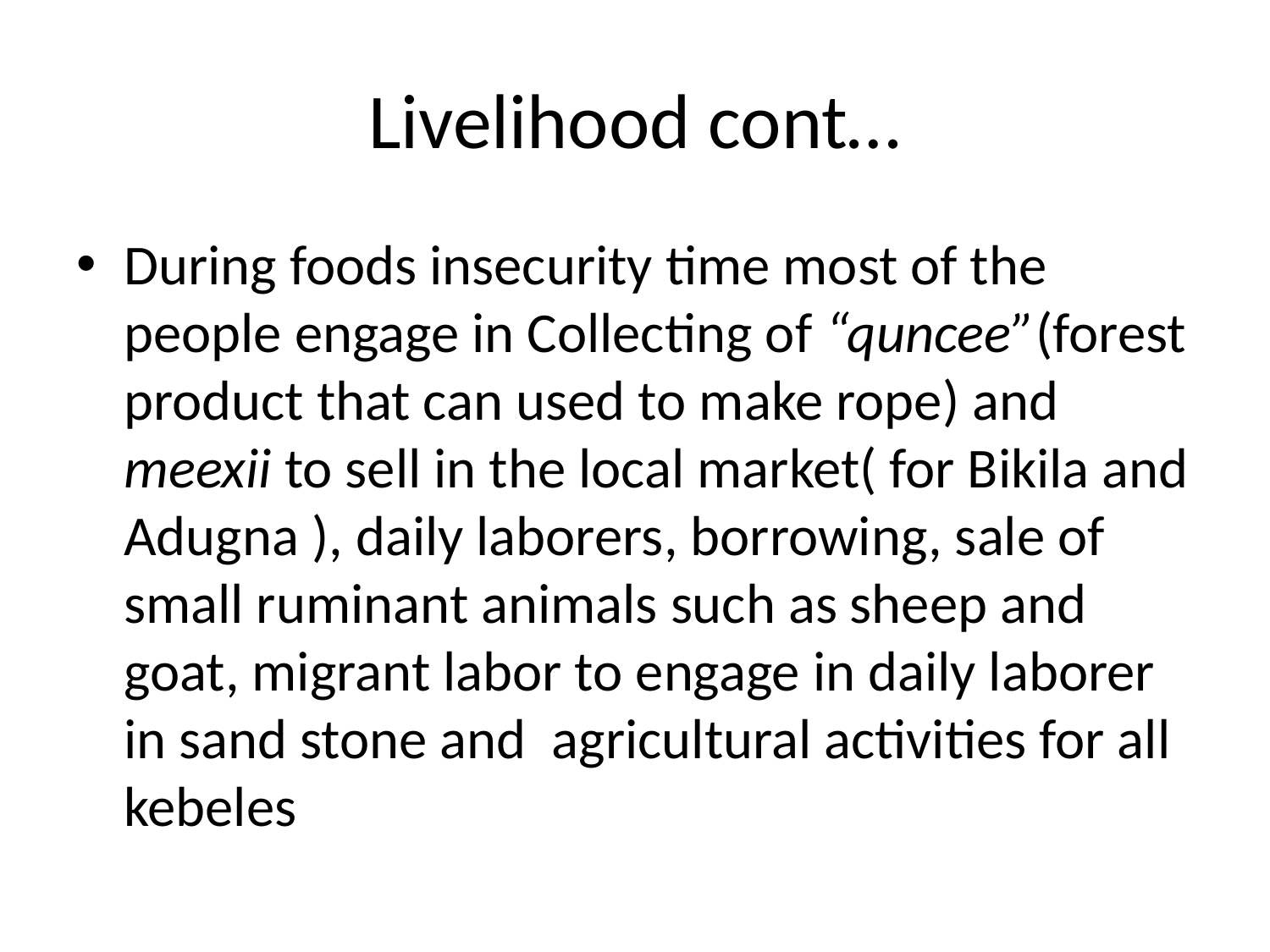

# Livelihood cont…
During foods insecurity time most of the people engage in Collecting of “quncee”(forest product that can used to make rope) and meexii to sell in the local market( for Bikila and Adugna ), daily laborers, borrowing, sale of small ruminant animals such as sheep and goat, migrant labor to engage in daily laborer in sand stone and  agricultural activities for all kebeles